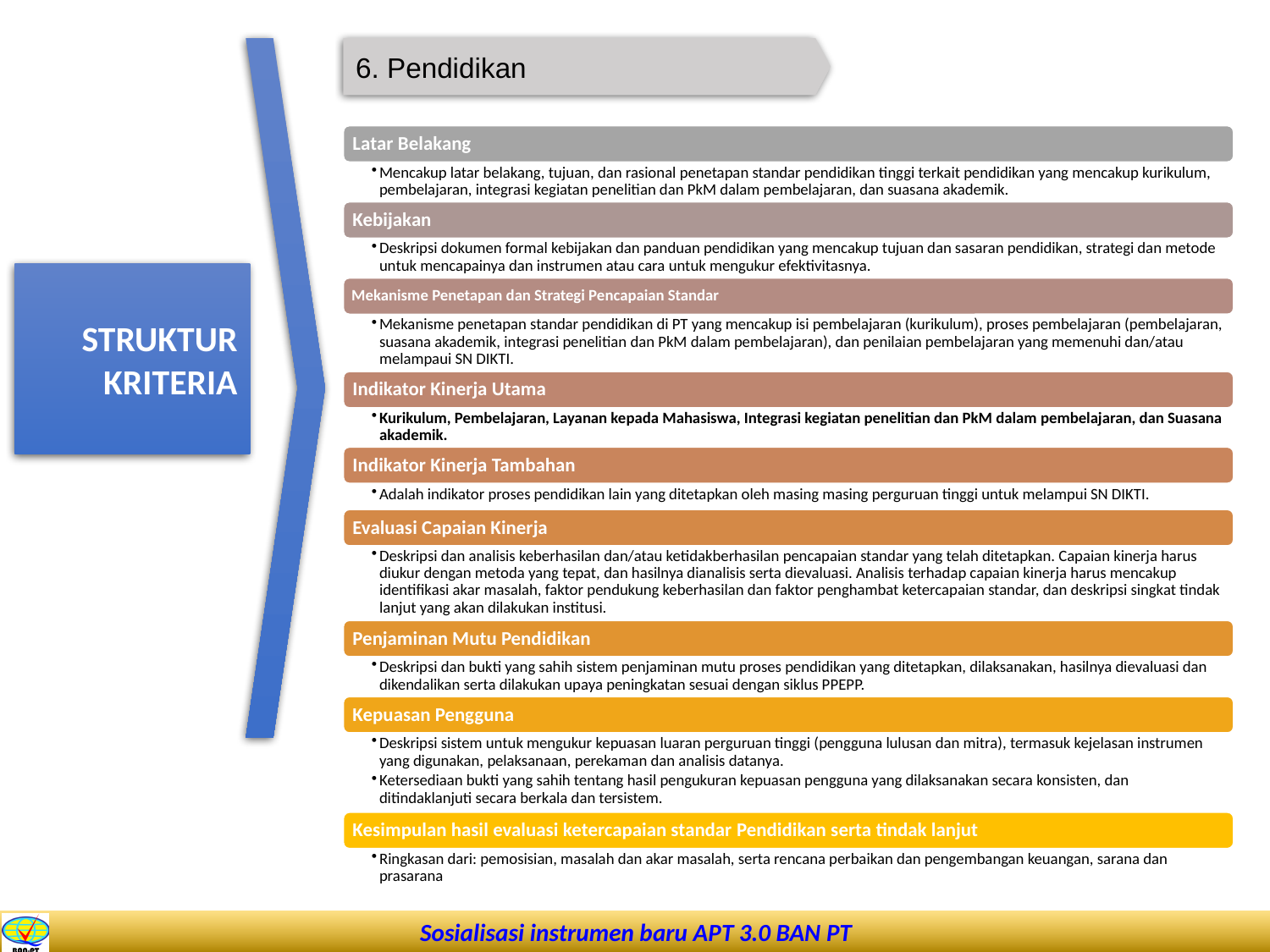

6. Pendidikan
Latar Belakang
Mencakup latar belakang, tujuan, dan rasional penetapan standar pendidikan tinggi terkait pendidikan yang mencakup kurikulum, pembelajaran, integrasi kegiatan penelitian dan PkM dalam pembelajaran, dan suasana akademik.
Kebijakan
Deskripsi dokumen formal kebijakan dan panduan pendidikan yang mencakup tujuan dan sasaran pendidikan, strategi dan metode untuk mencapainya dan instrumen atau cara untuk mengukur efektivitasnya.
Mekanisme Penetapan dan Strategi Pencapaian Standar
Mekanisme penetapan standar pendidikan di PT yang mencakup isi pembelajaran (kurikulum), proses pembelajaran (pembelajaran, suasana akademik, integrasi penelitian dan PkM dalam pembelajaran), dan penilaian pembelajaran yang memenuhi dan/atau melampaui SN DIKTI.
Indikator Kinerja Utama
Kurikulum, Pembelajaran, Layanan kepada Mahasiswa, Integrasi kegiatan penelitian dan PkM dalam pembelajaran, dan Suasana akademik.
Indikator Kinerja Tambahan
Adalah indikator proses pendidikan lain yang ditetapkan oleh masing masing perguruan tinggi untuk melampui SN DIKTI.
Evaluasi Capaian Kinerja
Deskripsi dan analisis keberhasilan dan/atau ketidakberhasilan pencapaian standar yang telah ditetapkan. Capaian kinerja harus diukur dengan metoda yang tepat, dan hasilnya dianalisis serta dievaluasi. Analisis terhadap capaian kinerja harus mencakup identifikasi akar masalah, faktor pendukung keberhasilan dan faktor penghambat ketercapaian standar, dan deskripsi singkat tindak lanjut yang akan dilakukan institusi.
Penjaminan Mutu Pendidikan
Deskripsi dan bukti yang sahih sistem penjaminan mutu proses pendidikan yang ditetapkan, dilaksanakan, hasilnya dievaluasi dan dikendalikan serta dilakukan upaya peningkatan sesuai dengan siklus PPEPP.
Kepuasan Pengguna
Deskripsi sistem untuk mengukur kepuasan luaran perguruan tinggi (pengguna lulusan dan mitra), termasuk kejelasan instrumen yang digunakan, pelaksanaan, perekaman dan analisis datanya.
Ketersediaan bukti yang sahih tentang hasil pengukuran kepuasan pengguna yang dilaksanakan secara konsisten, dan ditindaklanjuti secara berkala dan tersistem.
Kesimpulan hasil evaluasi ketercapaian standar Pendidikan serta tindak lanjut
Ringkasan dari: pemosisian, masalah dan akar masalah, serta rencana perbaikan dan pengembangan keuangan, sarana dan prasarana
STRUKTUR KRITERIA